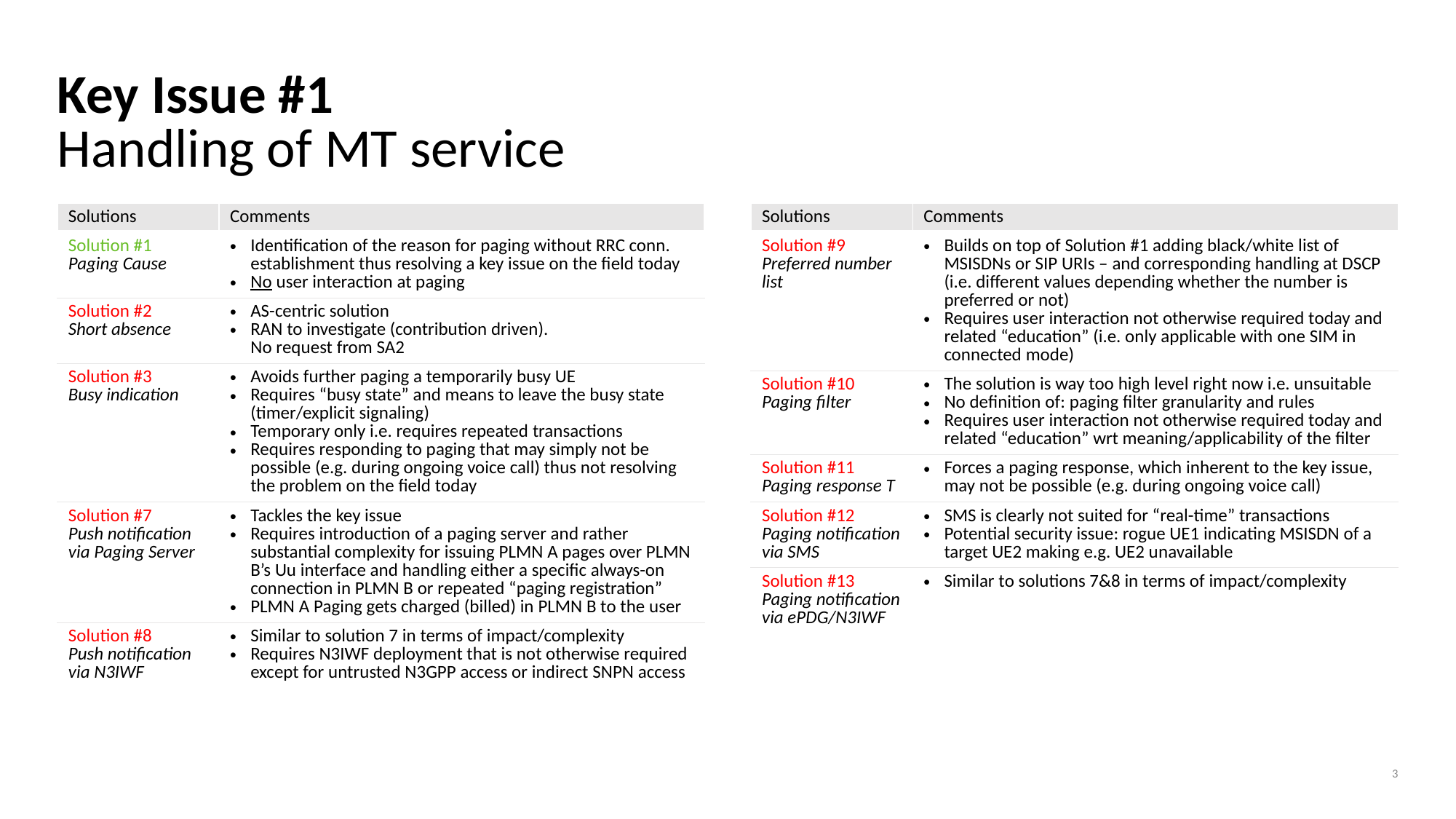

# Key Issue #1 Handling of MT service
| Solutions | Comments |
| --- | --- |
| Solution #1 Paging Cause | Identification of the reason for paging without RRC conn. establishment thus resolving a key issue on the field today No user interaction at paging |
| Solution #2 Short absence | AS-centric solution RAN to investigate (contribution driven). No request from SA2 |
| Solution #3 Busy indication | Avoids further paging a temporarily busy UE Requires “busy state” and means to leave the busy state (timer/explicit signaling) Temporary only i.e. requires repeated transactions Requires responding to paging that may simply not be possible (e.g. during ongoing voice call) thus not resolving the problem on the field today |
| Solution #7 Push notification via Paging Server | Tackles the key issue Requires introduction of a paging server and rather substantial complexity for issuing PLMN A pages over PLMN B’s Uu interface and handling either a specific always-on connection in PLMN B or repeated “paging registration” PLMN A Paging gets charged (billed) in PLMN B to the user |
| Solution #8 Push notification via N3IWF | Similar to solution 7 in terms of impact/complexity Requires N3IWF deployment that is not otherwise required except for untrusted N3GPP access or indirect SNPN access |
| Solutions | Comments |
| --- | --- |
| Solution #9 Preferred number list | Builds on top of Solution #1 adding black/white list of MSISDNs or SIP URIs – and corresponding handling at DSCP (i.e. different values depending whether the number is preferred or not) Requires user interaction not otherwise required today and related “education” (i.e. only applicable with one SIM in connected mode) |
| Solution #10 Paging filter | The solution is way too high level right now i.e. unsuitable No definition of: paging filter granularity and rules Requires user interaction not otherwise required today and related “education” wrt meaning/applicability of the filter |
| Solution #11 Paging response T | Forces a paging response, which inherent to the key issue, may not be possible (e.g. during ongoing voice call) |
| Solution #12 Paging notification via SMS | SMS is clearly not suited for “real-time” transactions Potential security issue: rogue UE1 indicating MSISDN of a target UE2 making e.g. UE2 unavailable |
| Solution #13 Paging notification via ePDG/N3IWF | Similar to solutions 7&8 in terms of impact/complexity |
3